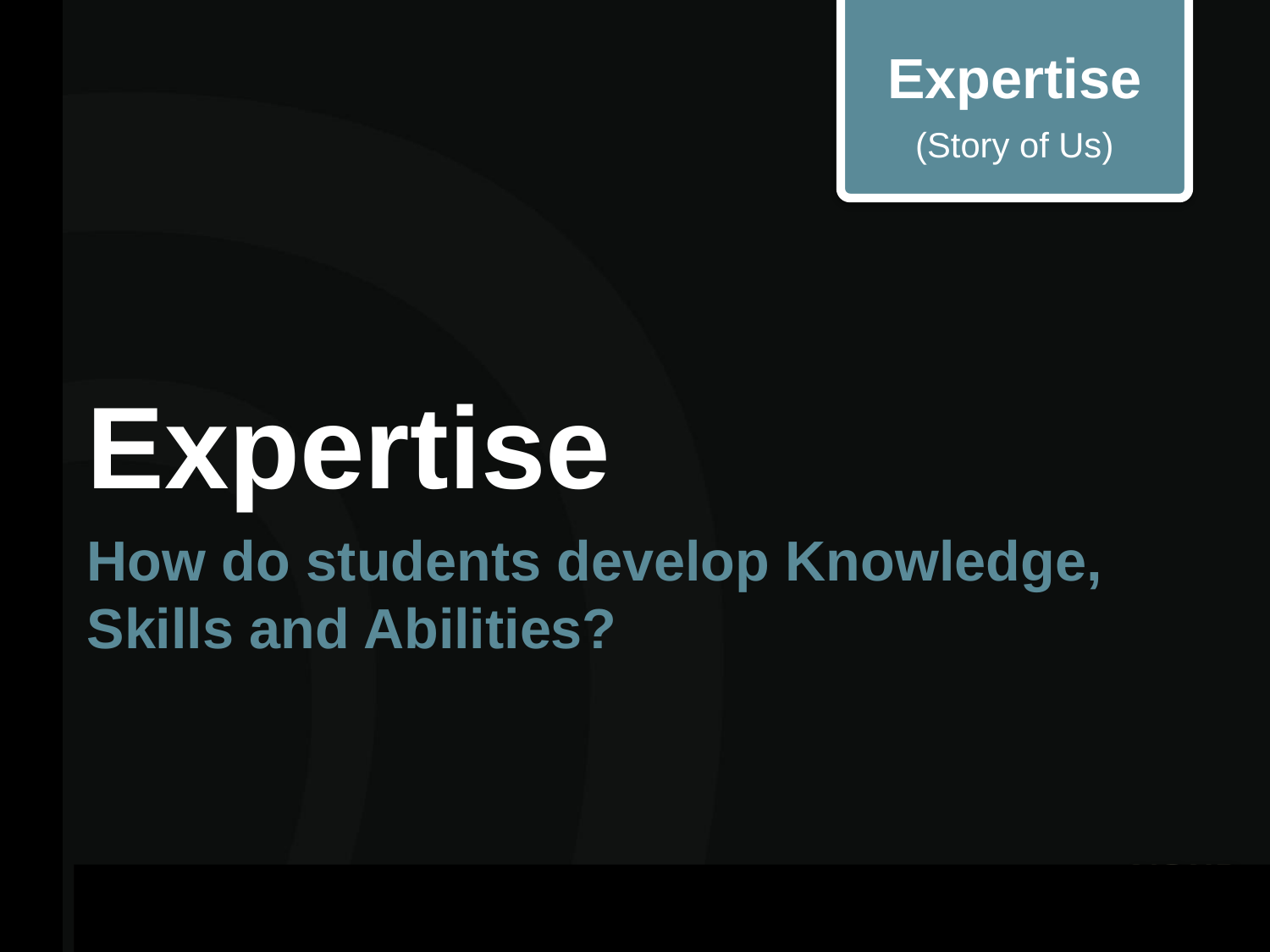

Expertise
(Story of Us)
# Expertise

How do students develop Knowledge, Skills and Abilities?

© your company name. All rights reserved.
Title of your presentation